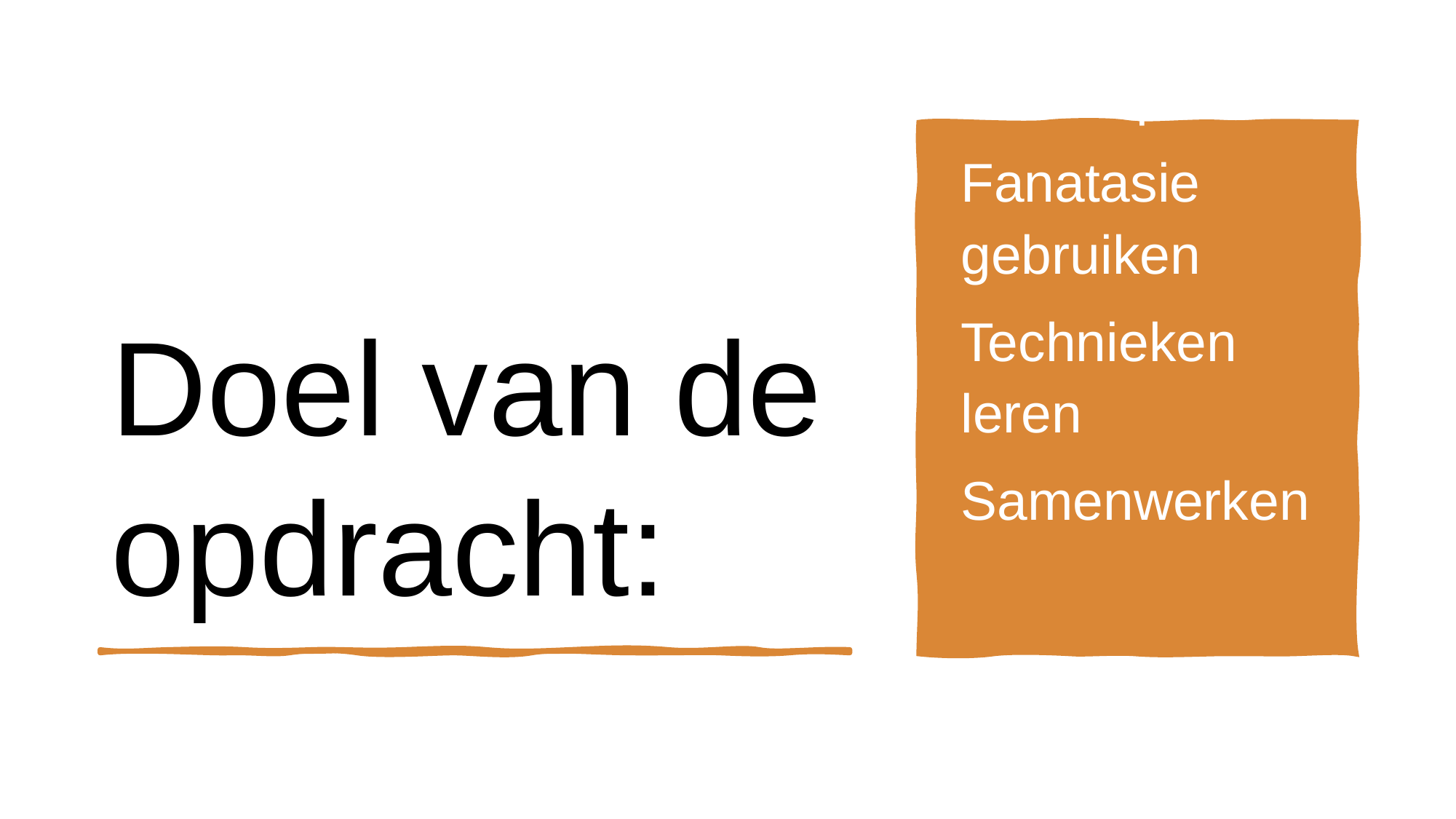

# Doel van de opdracht:
Ontwerpen
Fanatasie gebruiken
Technieken leren
Samenwerken